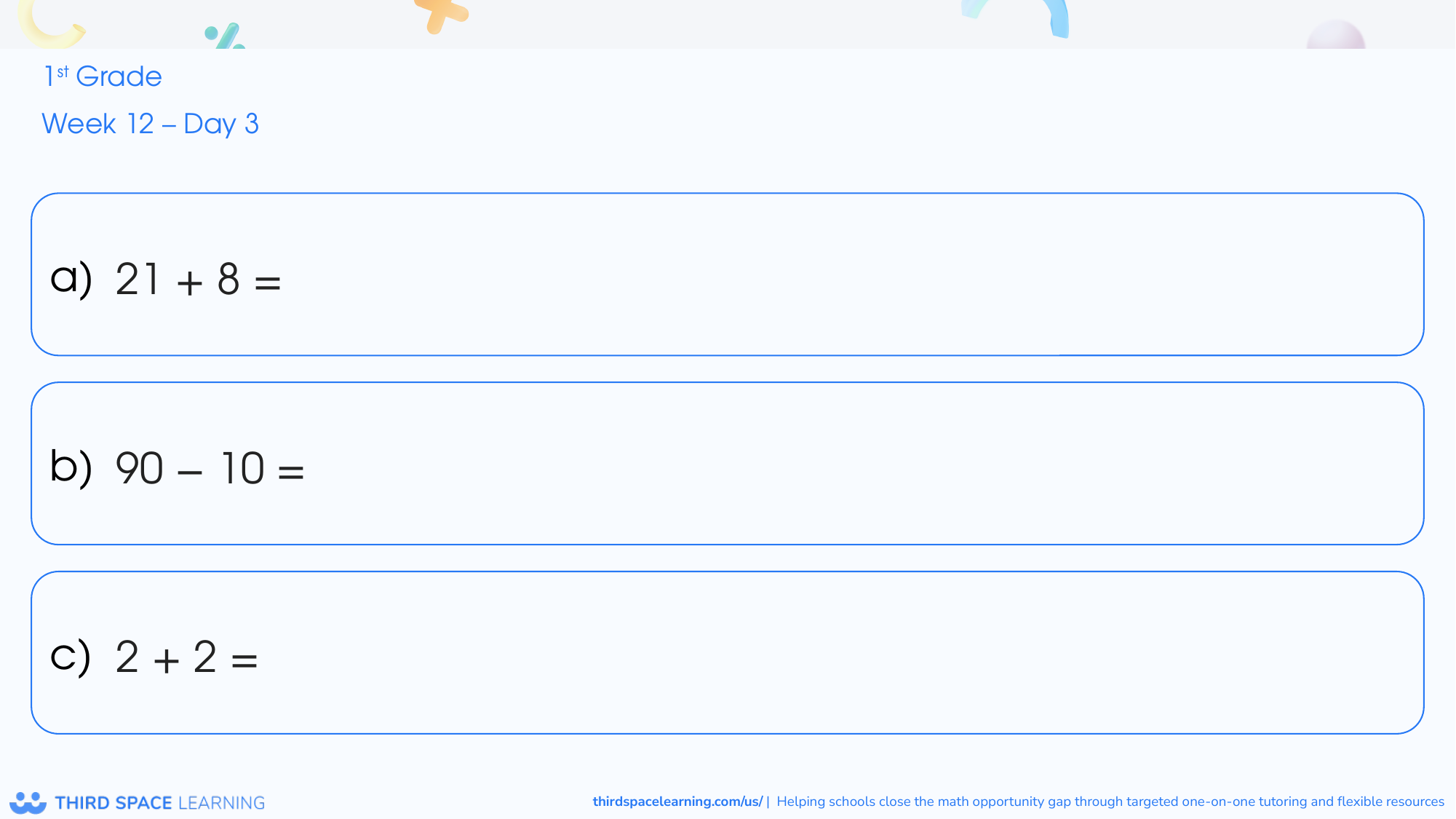

1st Grade
Week 12 – Day 3
21 + 8 =
90 − 10 =
2 + 2 =